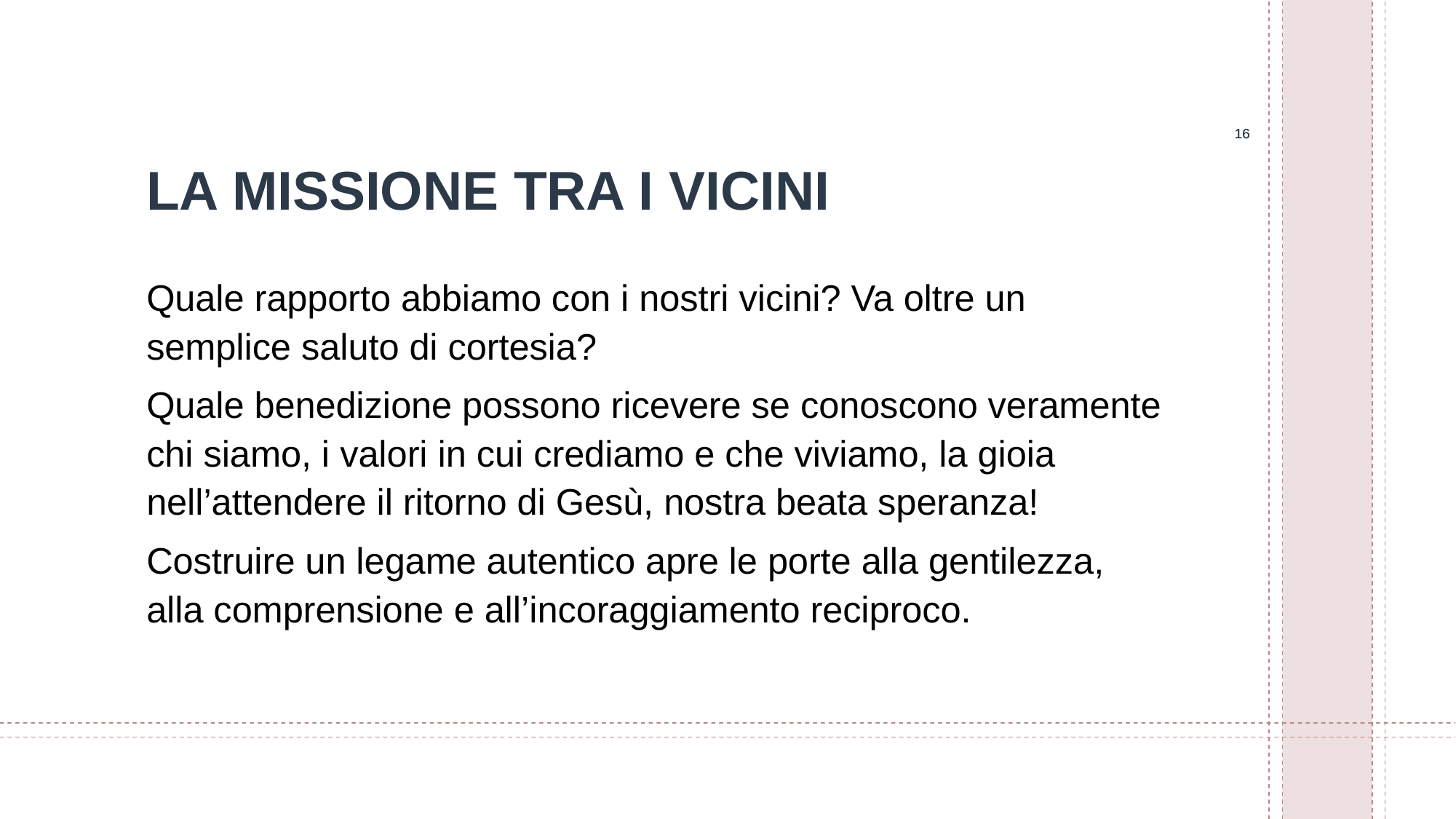

16
16
# LA MISSIONE TRA I VICINI
Quale rapporto abbiamo con i nostri vicini? Va oltre un semplice saluto di cortesia?
Quale benedizione possono ricevere se conoscono veramente chi siamo, i valori in cui crediamo e che viviamo, la gioia nell’attendere il ritorno di Gesù, nostra beata speranza!
Costruire un legame autentico apre le porte alla gentilezza, alla comprensione e all’incoraggiamento reciproco.